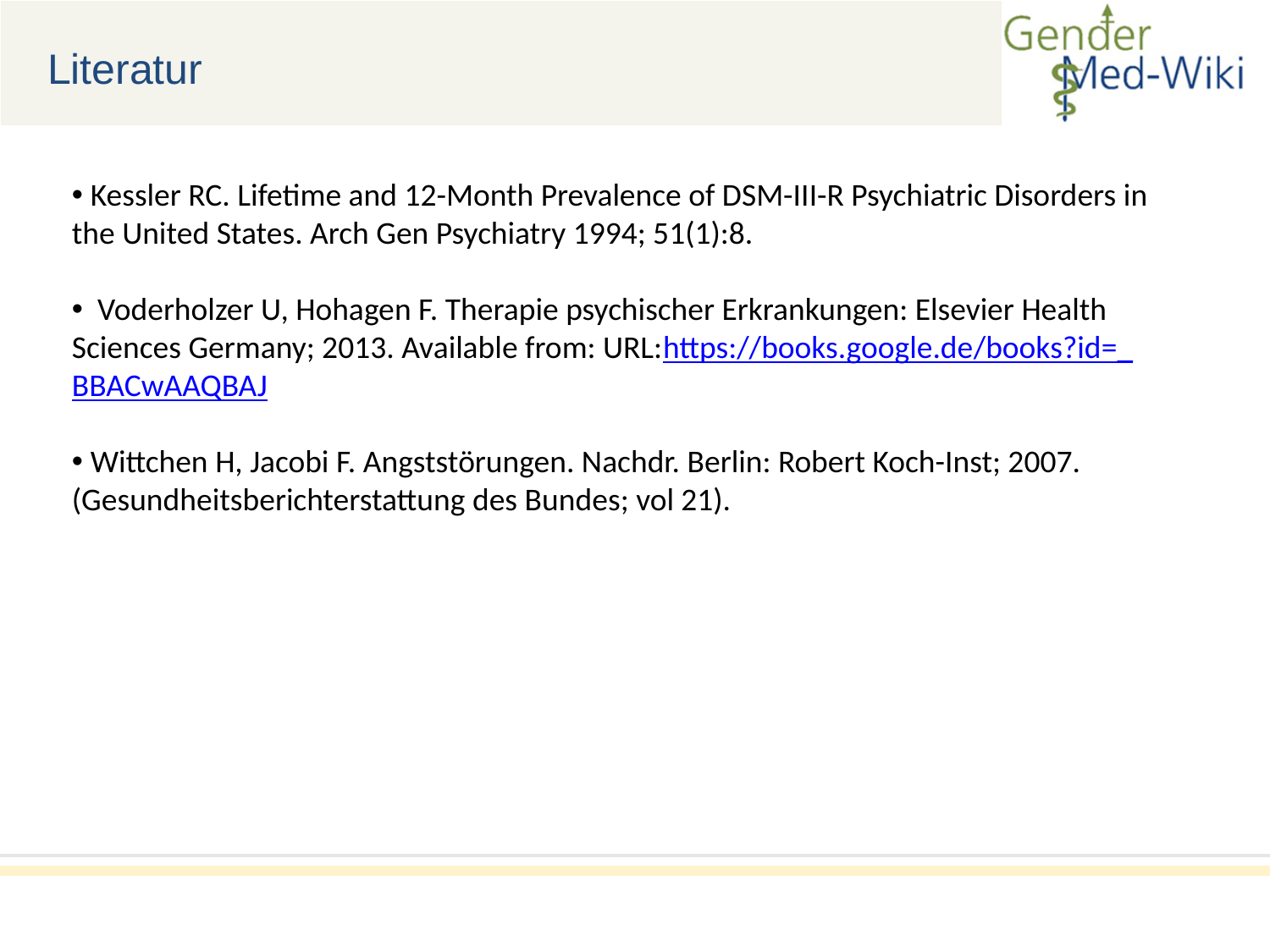

Literatur
 Kessler RC. Lifetime and 12-Month Prevalence of DSM-III-R Psychiatric Disorders in the United States. Arch Gen Psychiatry 1994; 51(1):8.

  Voderholzer U, Hohagen F. Therapie psychischer Erkrankungen: Elsevier Health Sciences Germany; 2013. Available from: URL:https://books.google.de/books?id=_BBACwAAQBAJ

 Wittchen H, Jacobi F. Angststörungen. Nachdr. Berlin: Robert Koch-Inst; 2007. (Gesundheitsberichterstattung des Bundes; vol 21).